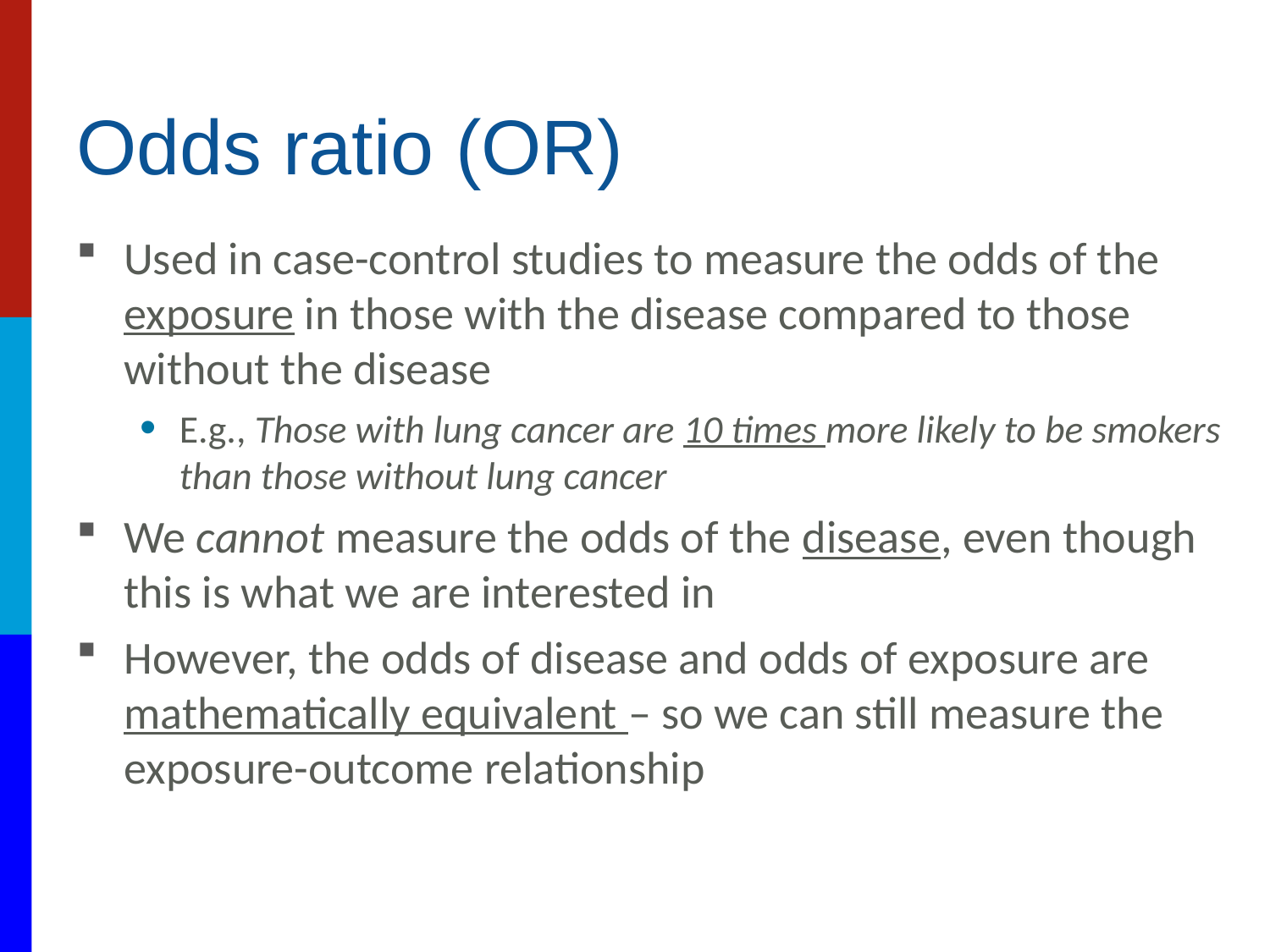

# Odds ratio (OR)
Used in case-control studies to measure the odds of the exposure in those with the disease compared to those without the disease
E.g., Those with lung cancer are 10 times more likely to be smokers than those without lung cancer
We cannot measure the odds of the disease, even though this is what we are interested in
However, the odds of disease and odds of exposure are mathematically equivalent – so we can still measure the exposure-outcome relationship